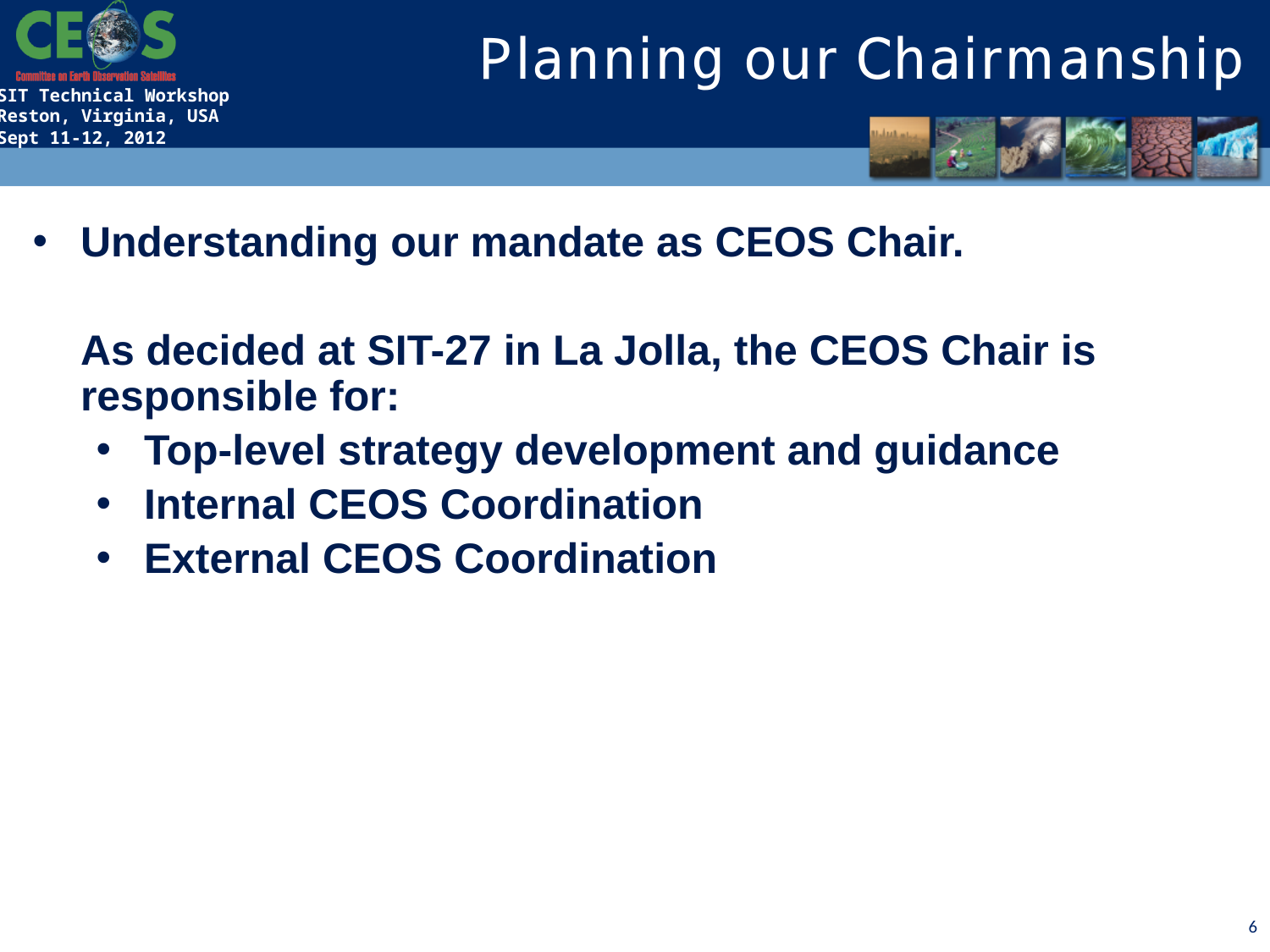

Planning our Chairmanship
Understanding our mandate as CEOS Chair.

	As decided at SIT-27 in La Jolla, the CEOS Chair is responsible for:
Top-level strategy development and guidance
Internal CEOS Coordination
External CEOS Coordination
6